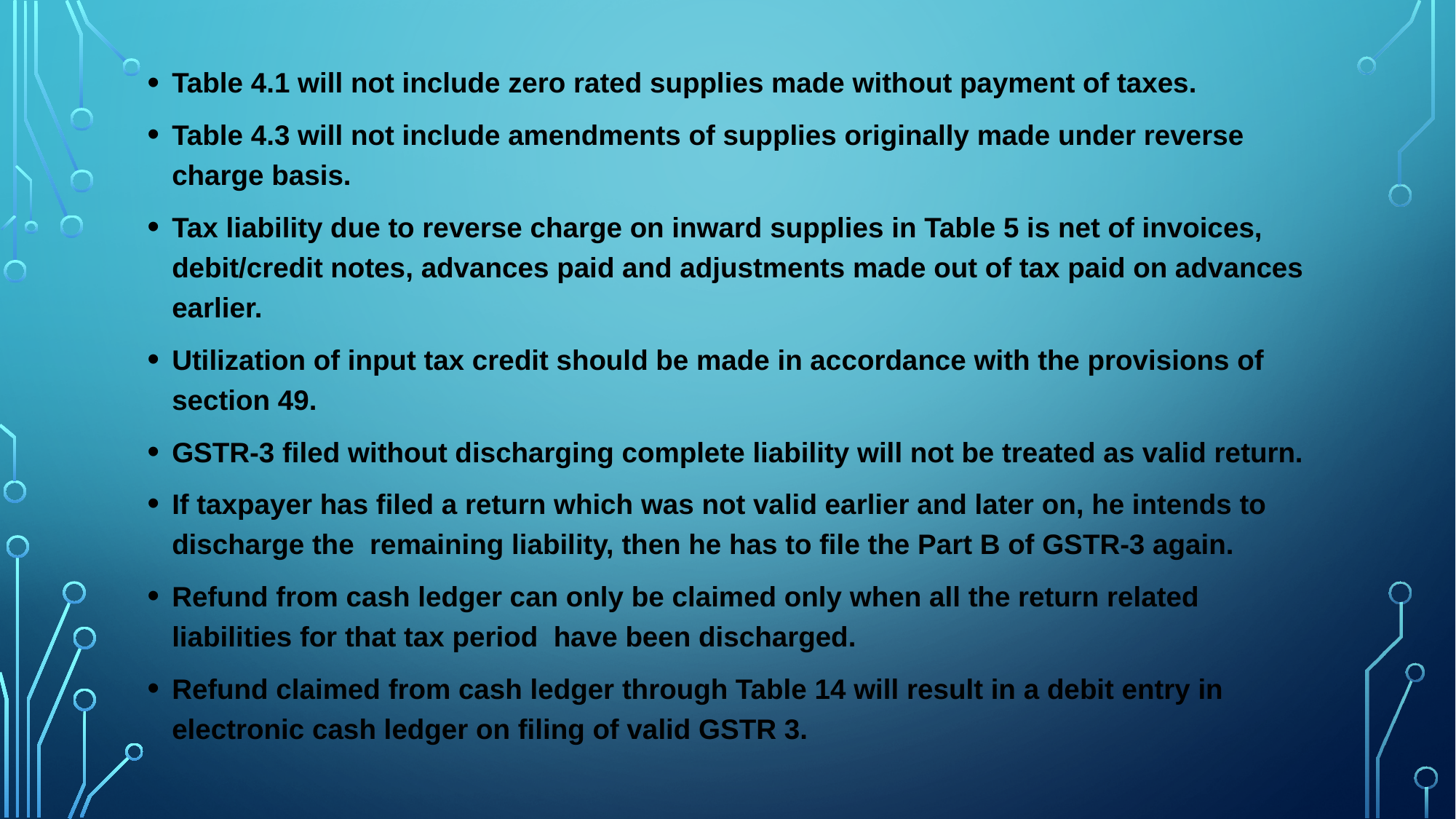

Table 4.1 will not include zero rated supplies made without payment of taxes.
Table 4.3 will not include amendments of supplies originally made under reverse charge basis.
Tax liability due to reverse charge on inward supplies in Table 5 is net of invoices, debit/credit notes, advances paid and adjustments made out of tax paid on advances earlier.
Utilization of input tax credit should be made in accordance with the provisions of section 49.
GSTR-3 filed without discharging complete liability will not be treated as valid return.
If taxpayer has filed a return which was not valid earlier and later on, he intends to discharge the  remaining liability, then he has to file the Part B of GSTR-3 again.
Refund from cash ledger can only be claimed only when all the return related liabilities for that tax period  have been discharged.
Refund claimed from cash ledger through Table 14 will result in a debit entry in electronic cash ledger on filing of valid GSTR 3.